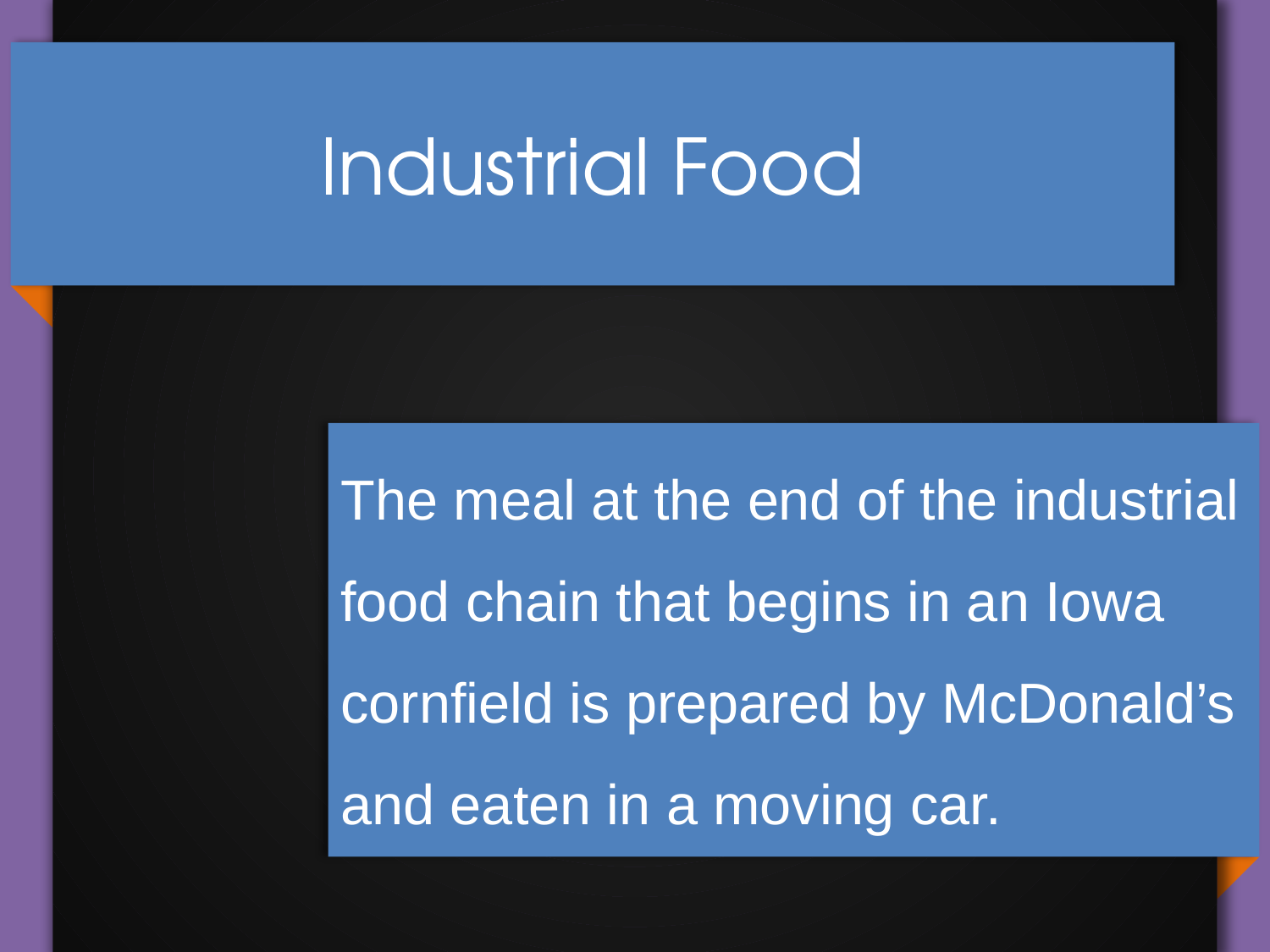

# Industrial Food
The meal at the end of the industrial food chain that begins in an Iowa cornfield is prepared by McDonald’s and eaten in a moving car.